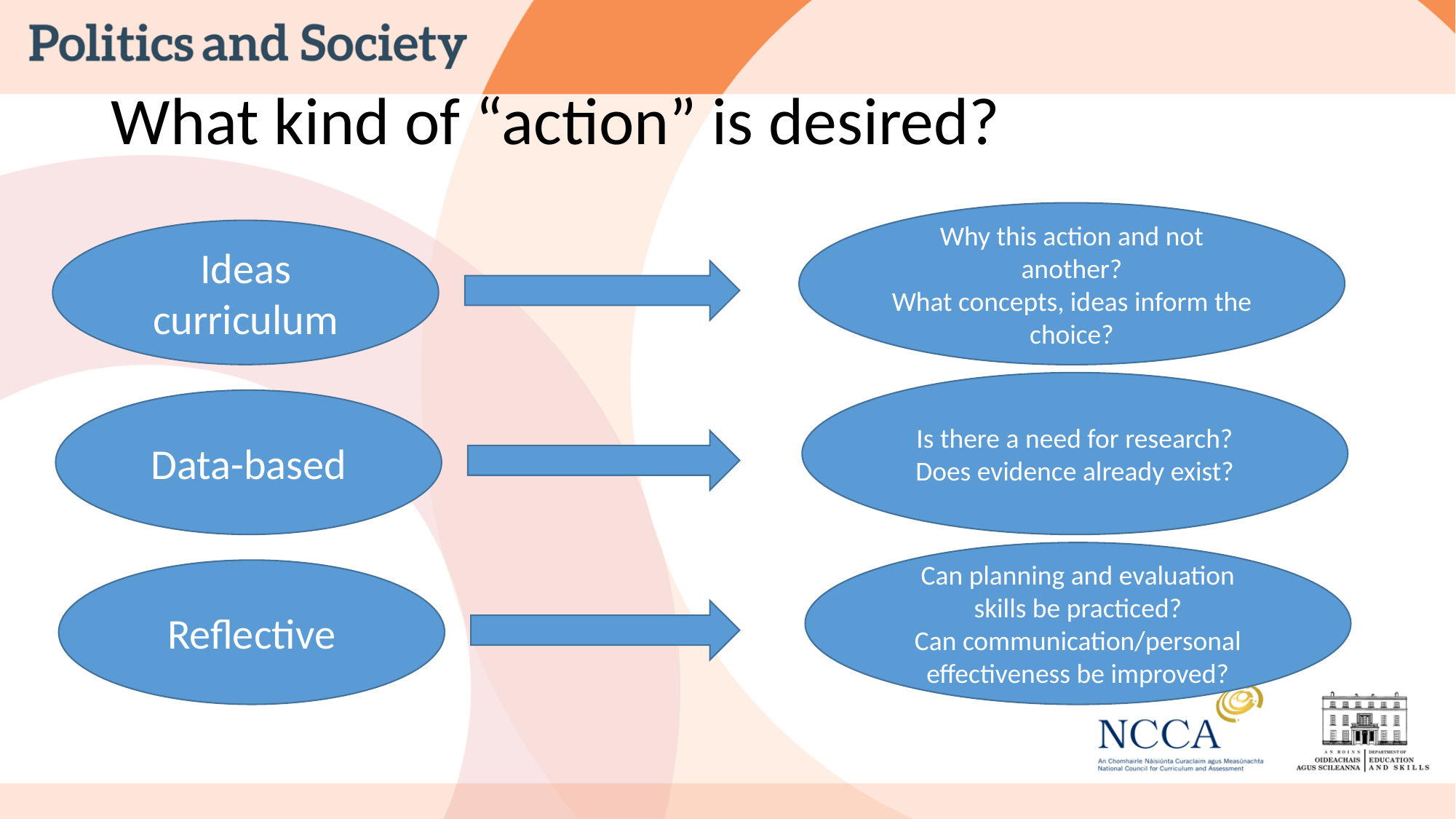

# What kind of “action” is desired?
Why this action and not another?
What concepts, ideas inform the choice?
Ideas curriculum

Is there a need for research?
Does evidence already exist?
Data-based

Can planning and evaluation skills be practiced?
Can communication/personal effectiveness be improved?
Reflective